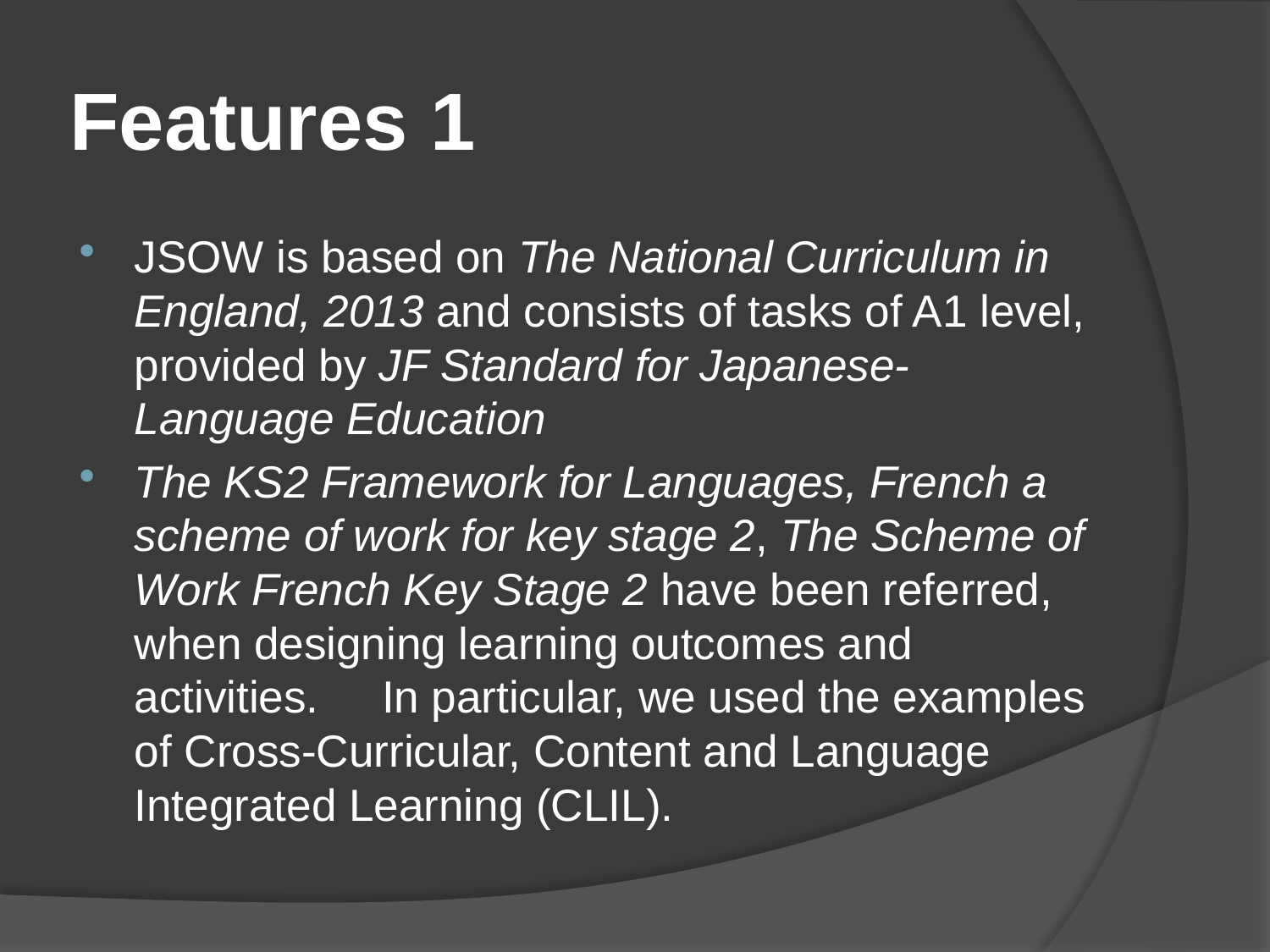

# Features 1
JSOW is based on The National Curriculum in England, 2013 and consists of tasks of A1 level, provided by JF Standard for Japanese-Language Education
The KS2 Framework for Languages, French a scheme of work for key stage 2, The Scheme of Work French Key Stage 2 have been referred, when designing learning outcomes and activities.　In particular, we used the examples of Cross-Curricular, Content and Language Integrated Learning (CLIL).